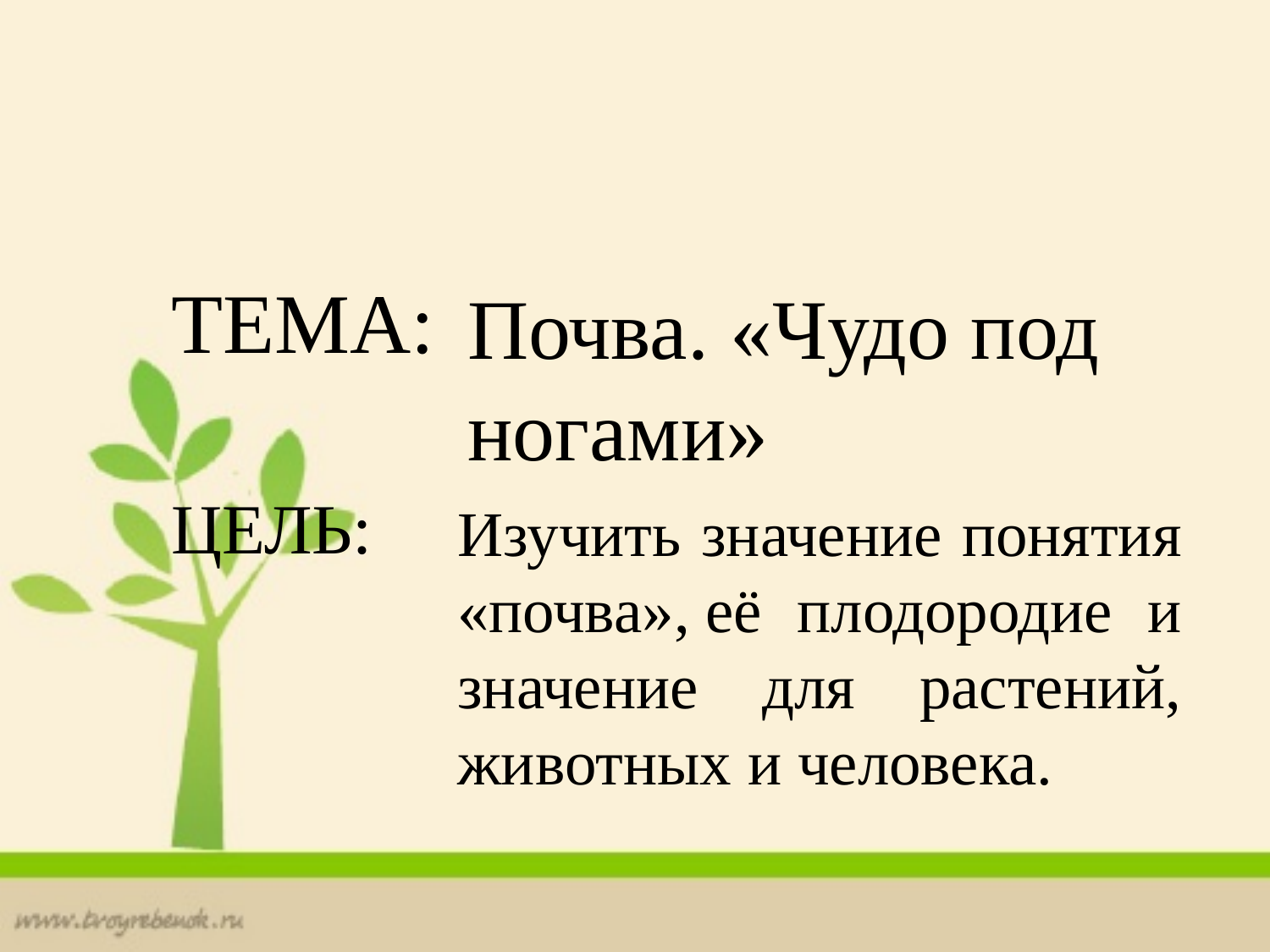

# ТЕМА:
Почва. «Чудо под ногами»
Изучить значение понятия «почва», её плодородие и значение для растений, животных и человека.
ЦЕЛЬ: